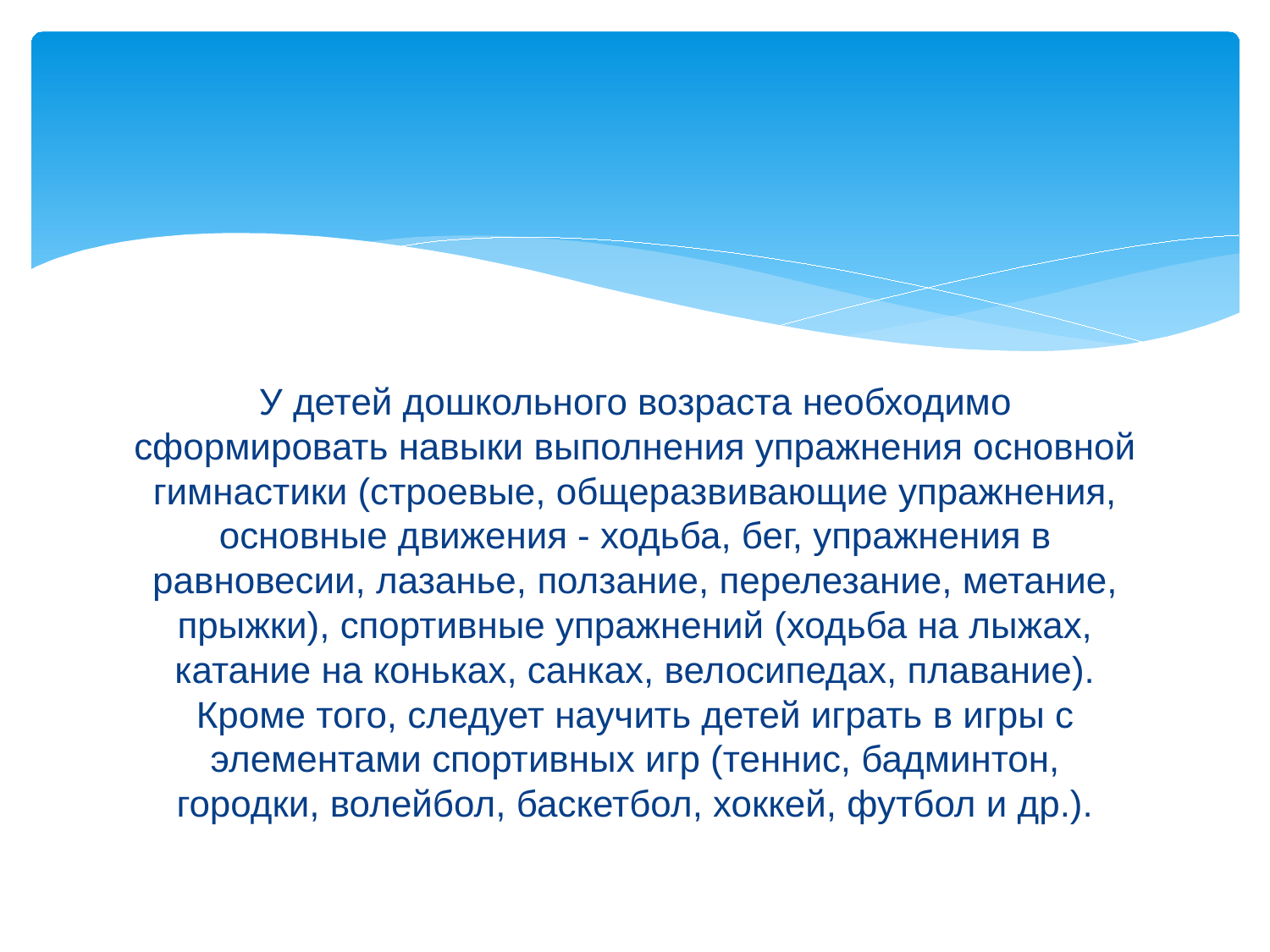

#
У детей дошкольного возраста необходимо сформировать навыки выполнения упражнения основной гимнастики (строевые, общеразвивающие упражнения, основные движения - ходьба, бег, упражнения в равновесии, лазанье, ползание, перелезание, метание, прыжки), спортивные упражнений (ходьба на лыжах, катание на коньках, санках, велосипедах, плавание). Кроме того, следует научить детей играть в игры с элементами спортивных игр (теннис, бадминтон, городки, волейбол, баскетбол, хоккей, футбол и др.).